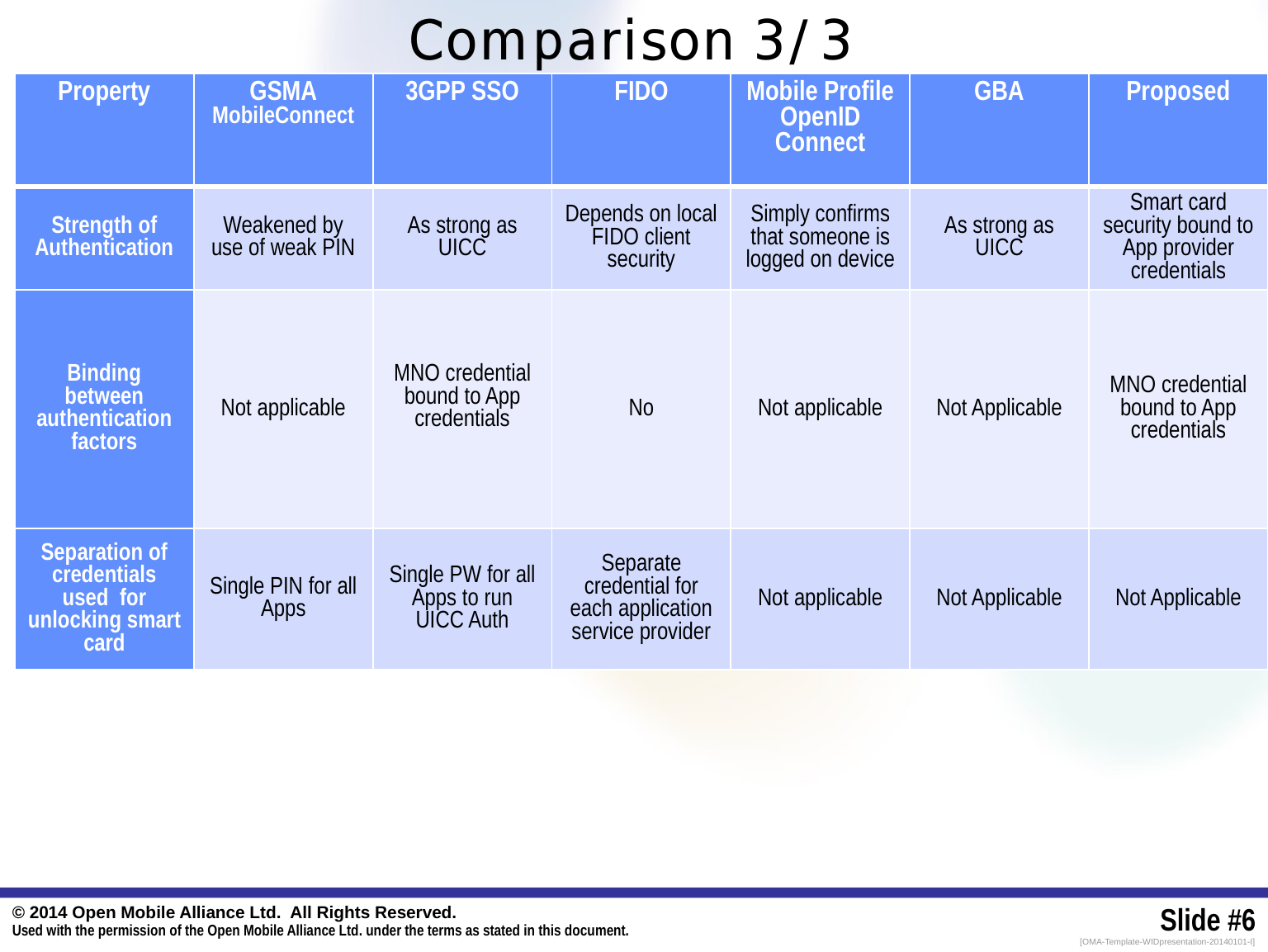

# Comparison 3/3
| Property | GSMA MobileConnect | 3GPP SSO | FIDO | Mobile Profile OpenID Connect | GBA | Proposed |
| --- | --- | --- | --- | --- | --- | --- |
| Strength of Authentication | Weakened by use of weak PIN | As strong as UICC | Depends on local FIDO client security | Simply confirms that someone is logged on device | As strong as UICC | Smart card security bound to App provider credentials |
| Binding between authentication factors | Not applicable | MNO credential bound to App credentials | No | Not applicable | Not Applicable | MNO credential bound to App credentials |
| Separation of credentials used for unlocking smart card | Single PIN for all Apps | Single PW for all Apps to run UICC Auth | Separate credential for each application service provider | Not applicable | Not Applicable | Not Applicable |